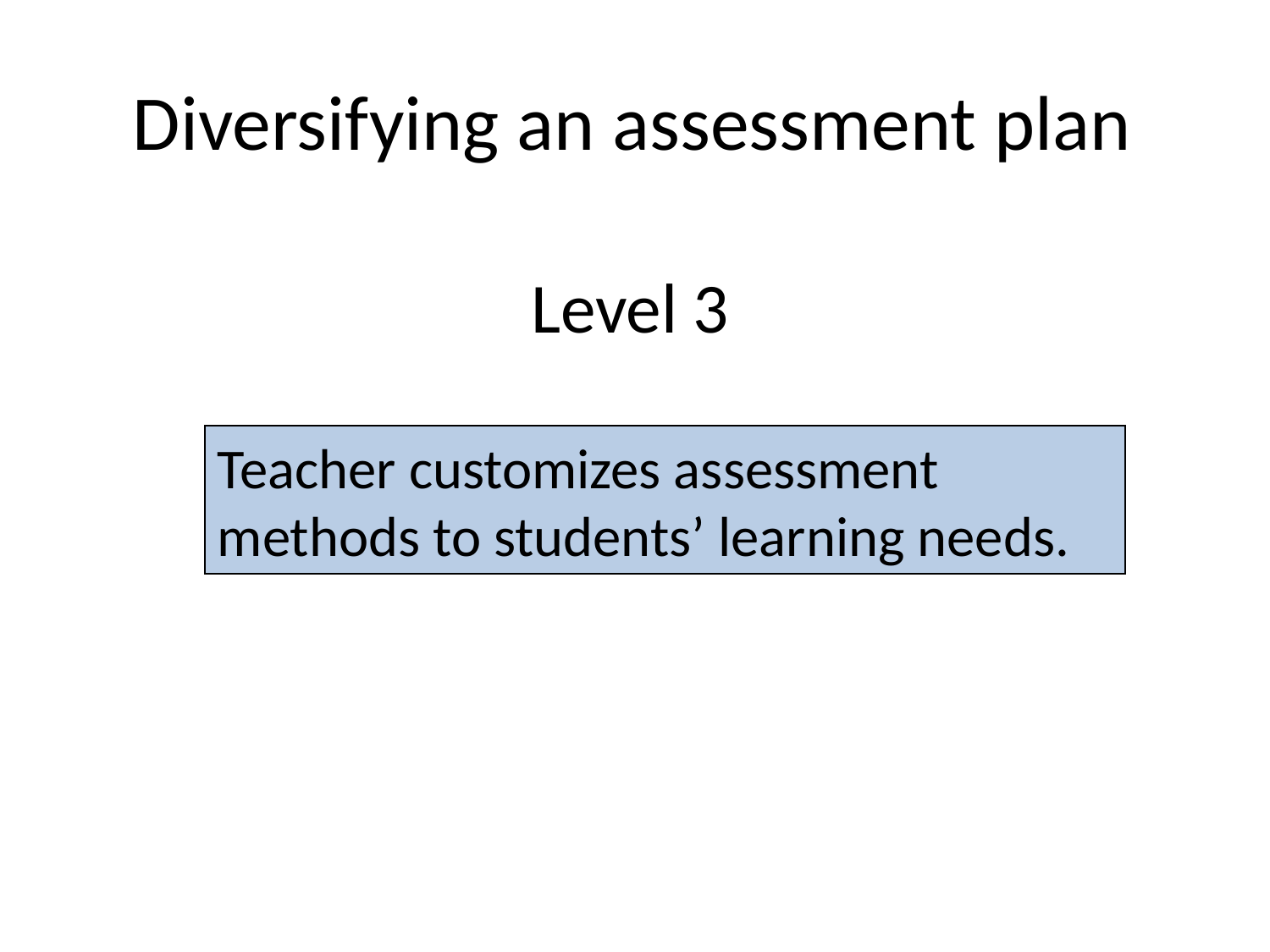

Diversifying an assessment plan
Level 3
Teacher customizes assessment methods to students’ learning needs.